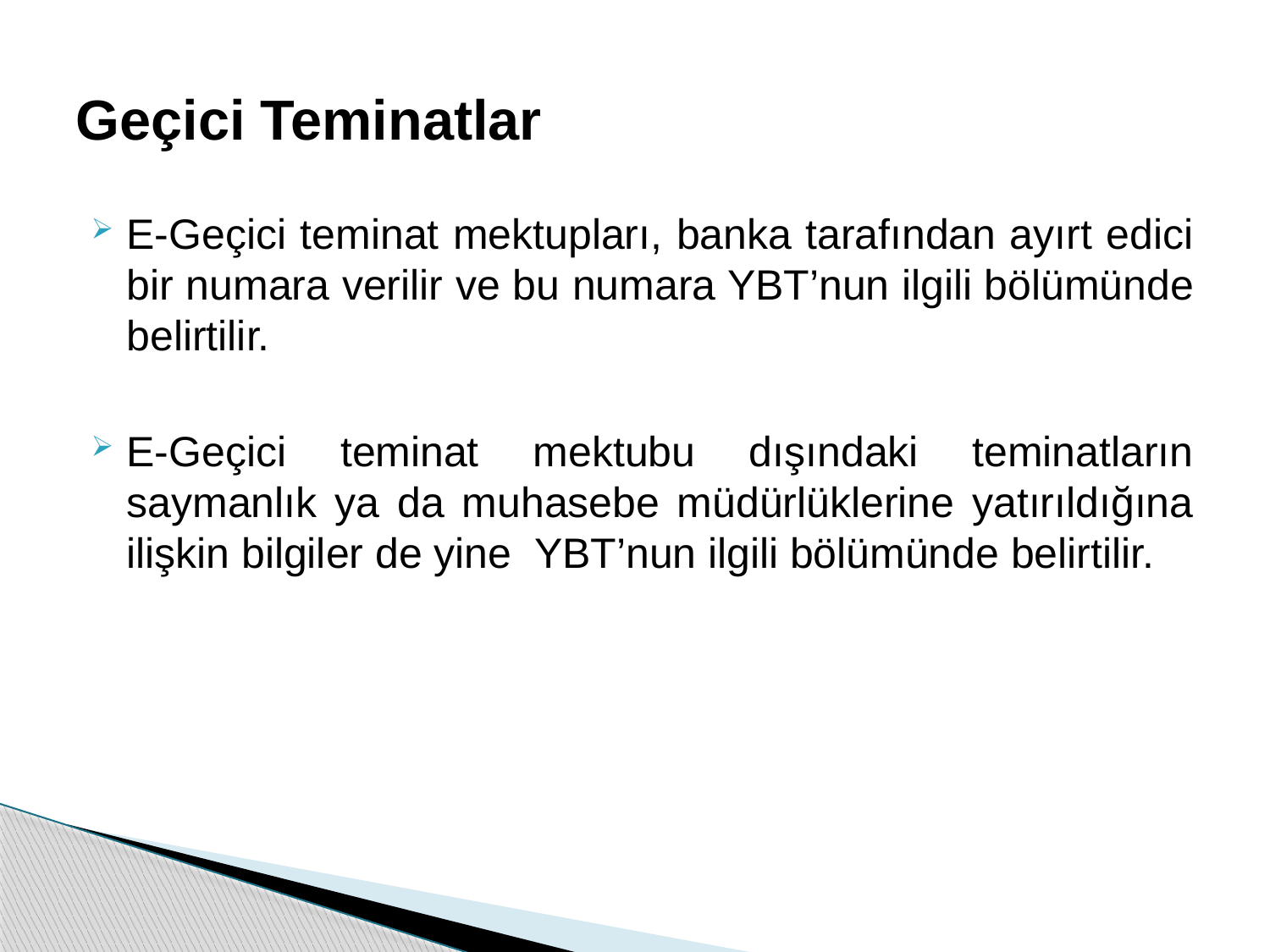

# Geçici Teminatlar
E-Geçici teminat mektupları, banka tarafından ayırt edici bir numara verilir ve bu numara YBT’nun ilgili bölümünde belirtilir.

E-Geçici teminat mektubu dışındaki teminatların saymanlık ya da muhasebe müdürlüklerine yatırıldığına ilişkin bilgiler de yine  YBT’nun ilgili bölümünde belirtilir.